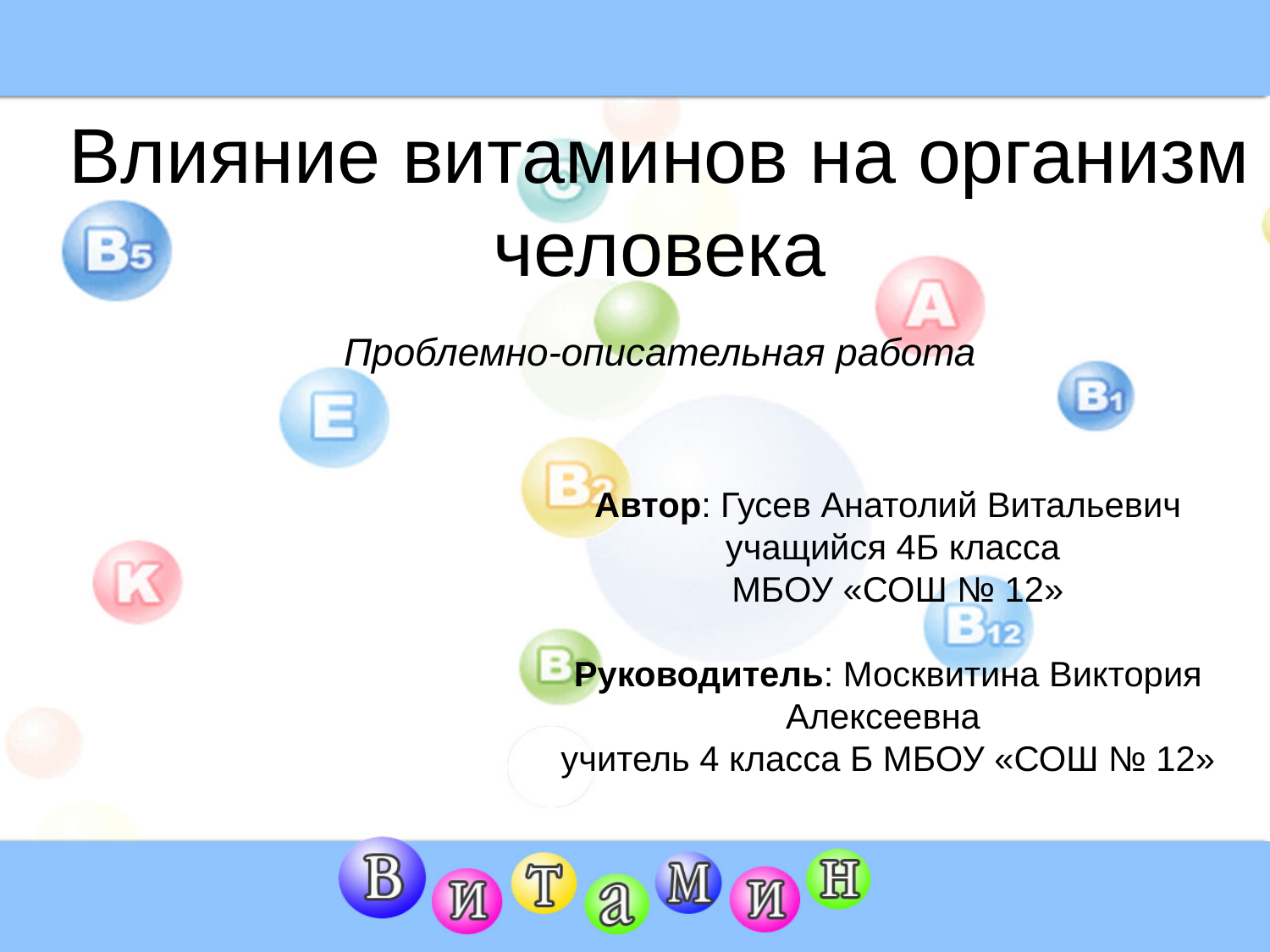

# Влияние витаминов на организм человека
Проблемно-описательная работа

Автор: Гусев Анатолий Витальевич
  учащийся 4Б класса
  МБОУ «СОШ № 12»

Руководитель: Москвитина Виктория Алексеевна
учитель 4 класса Б МБОУ «СОШ № 12»